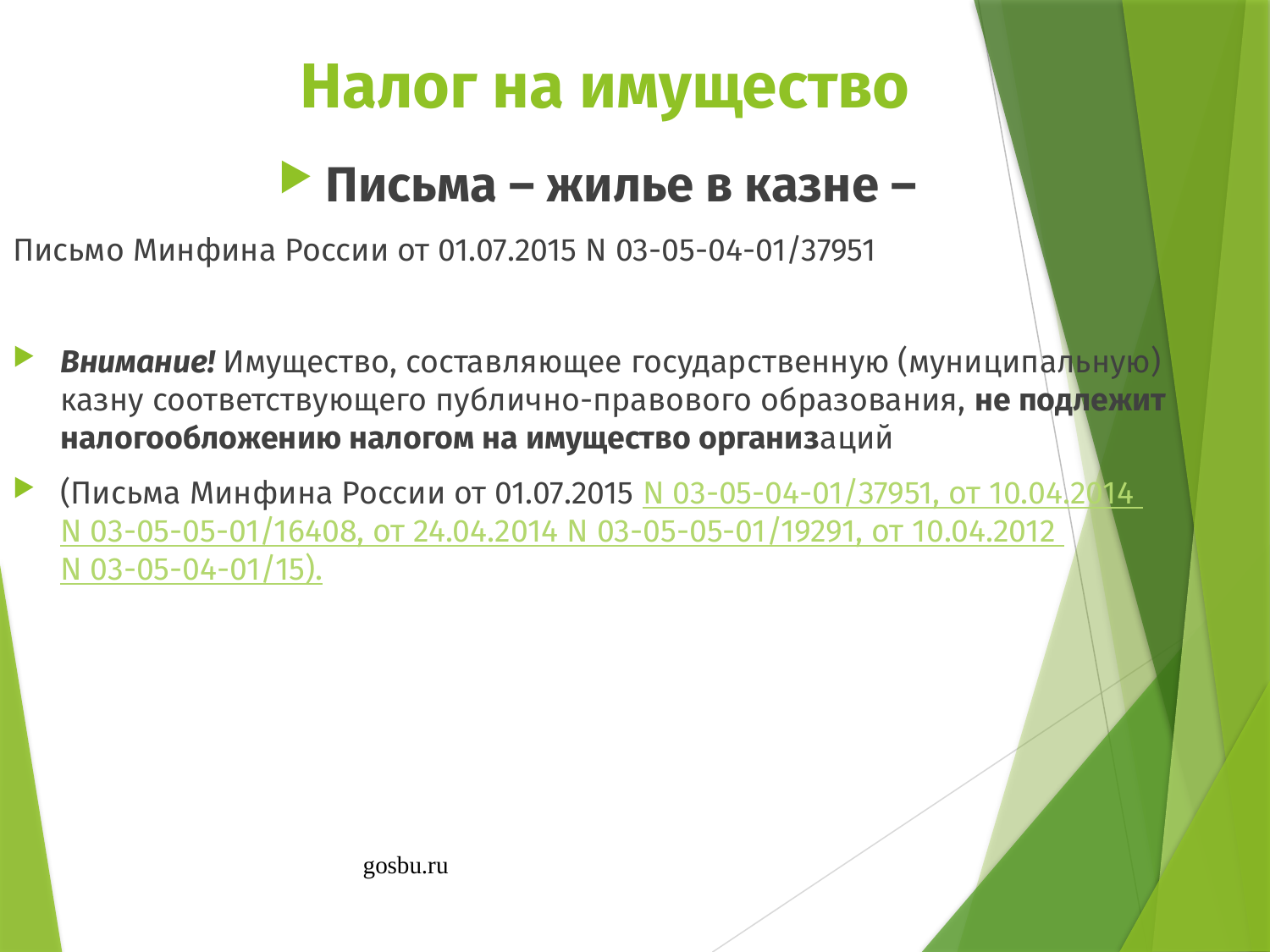

# Налог на имущество
Письма – жилье в казне –
Письмо Минфина России от 01.07.2015 N 03-05-04-01/37951

Внимание! Имущество, составляющее государственную (муниципальную) казну соответствующего публично-правового образования, не подлежит налогообложению налогом на имущество организаций
(Письма Минфина России от 01.07.2015 N 03-05-04-01/37951, от 10.04.2014 N 03-05-05-01/16408, от 24.04.2014 N 03-05-05-01/19291, от 10.04.2012 N 03-05-04-01/15).

gosbu.ru